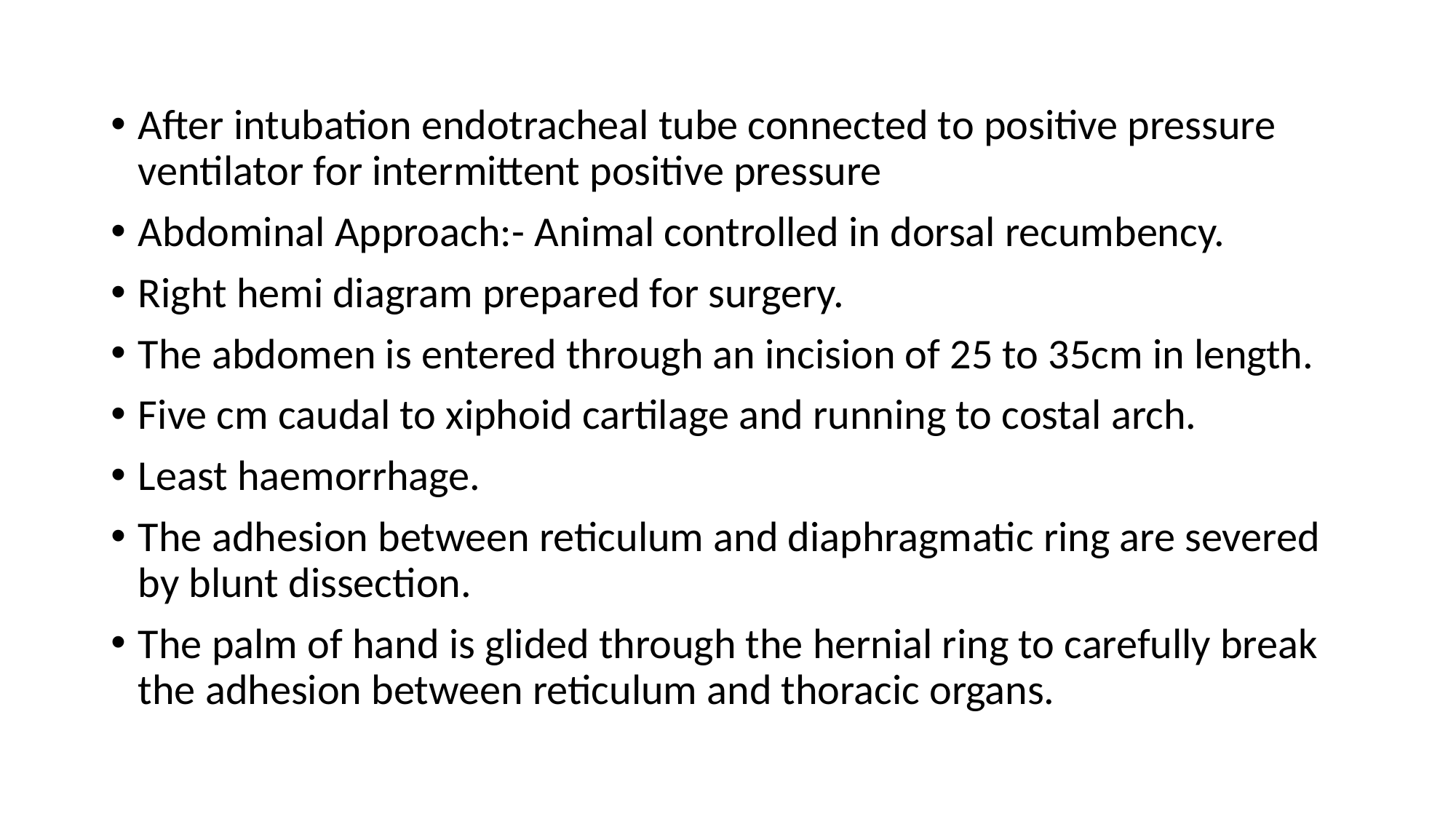

After intubation endotracheal tube connected to positive pressure ventilator for intermittent positive pressure
Abdominal Approach:- Animal controlled in dorsal recumbency.
Right hemi diagram prepared for surgery.
The abdomen is entered through an incision of 25 to 35cm in length.
Five cm caudal to xiphoid cartilage and running to costal arch.
Least haemorrhage.
The adhesion between reticulum and diaphragmatic ring are severed by blunt dissection.
The palm of hand is glided through the hernial ring to carefully break the adhesion between reticulum and thoracic organs.